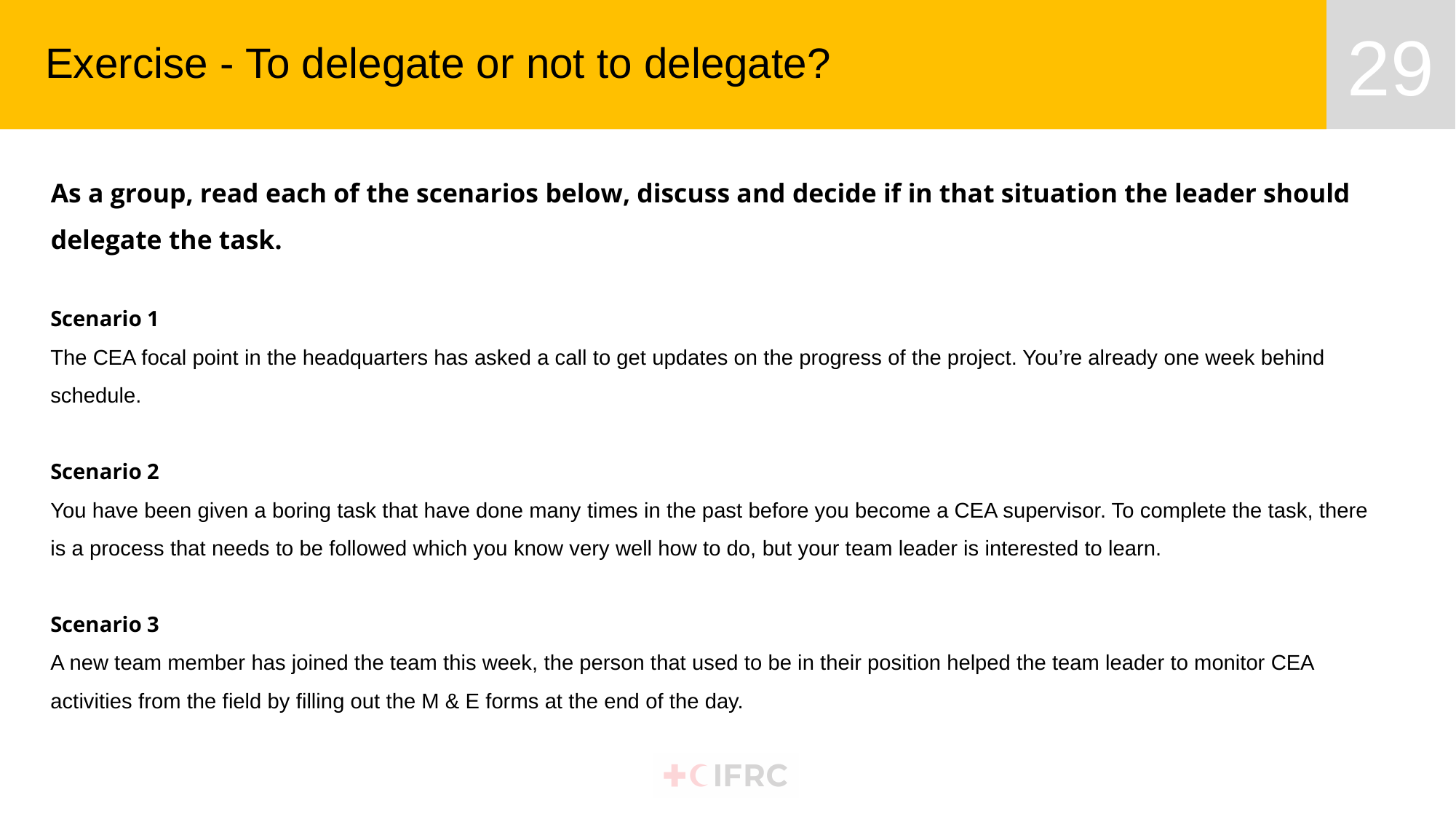

# Exercise - To delegate or not to delegate?
As a group, read each of the scenarios below, discuss and decide if in that situation the leader should delegate the task.
Scenario 1
The CEA focal point in the headquarters has asked a call to get updates on the progress of the project. You’re already one week behind schedule.

Scenario 2
You have been given a boring task that have done many times in the past before you become a CEA supervisor. To complete the task, there is a process that needs to be followed which you know very well how to do, but your team leader is interested to learn.

Scenario 3
A new team member has joined the team this week, the person that used to be in their position helped the team leader to monitor CEA activities from the field by filling out the M & E forms at the end of the day.